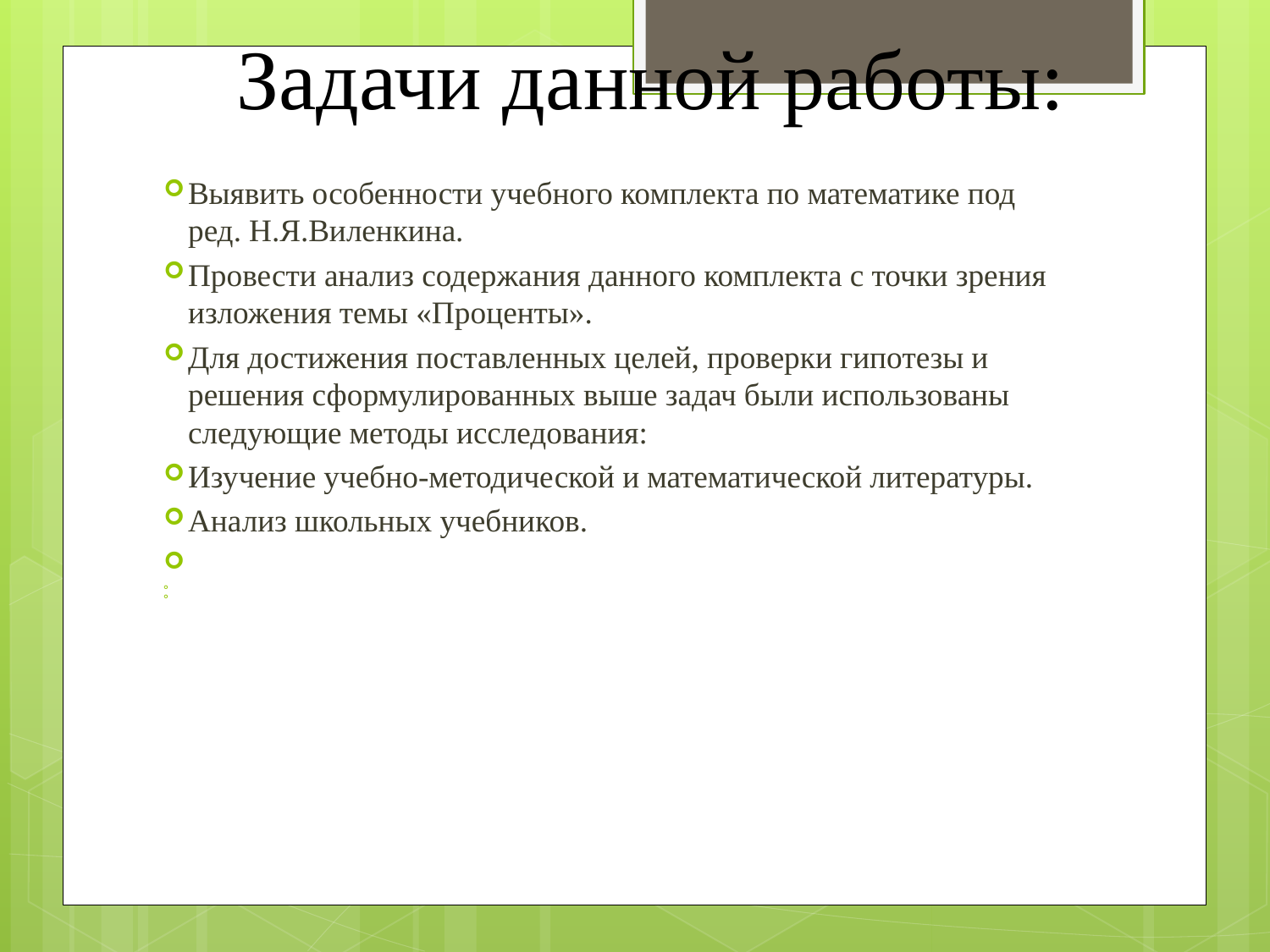

# Задачи данной работы:
Выявить особенности учебного комплекта по математике под ред. Н.Я.Виленкина.
Провести анализ содержания данного комплекта с точки зрения изложения темы «Проценты».
Для достижения поставленных целей, проверки гипотезы и решения сформулированных выше задач были использованы следующие методы исследования:
Изучение учебно-методической и математической литературы.
Анализ школьных учебников.